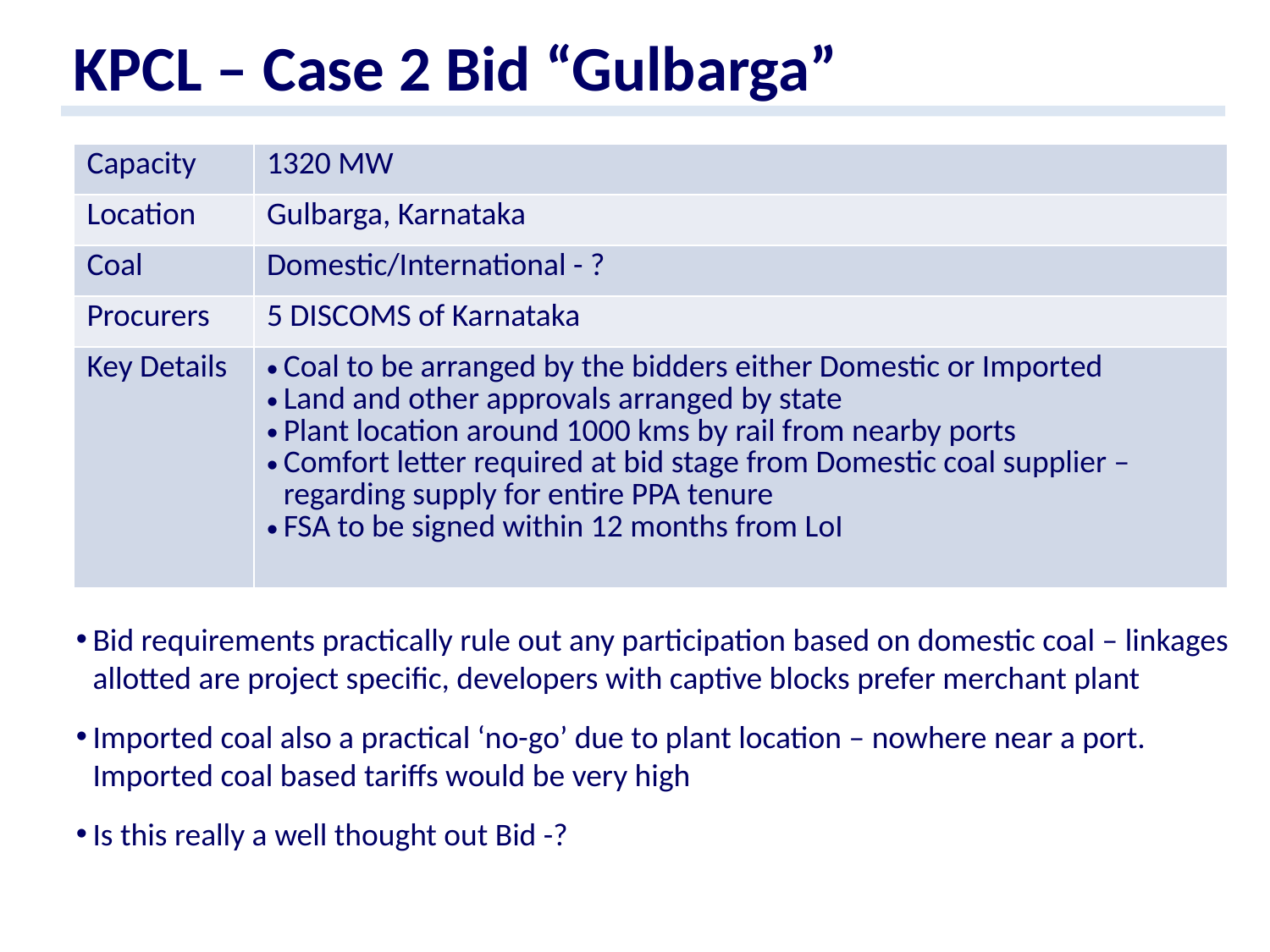

KPCL – Case 2 Bid “Gulbarga”

| Capacity | 1320 MW |
| --- | --- |
| Location | Gulbarga, Karnataka |
| Coal | Domestic/International - ? |
| Procurers | 5 DISCOMS of Karnataka |
| Key Details | Coal to be arranged by the bidders either Domestic or Imported Land and other approvals arranged by state Plant location around 1000 kms by rail from nearby ports Comfort letter required at bid stage from Domestic coal supplier – regarding supply for entire PPA tenure FSA to be signed within 12 months from LoI |
Bid requirements practically rule out any participation based on domestic coal – linkages allotted are project specific, developers with captive blocks prefer merchant plant
Imported coal also a practical ‘no-go’ due to plant location – nowhere near a port. Imported coal based tariffs would be very high
Is this really a well thought out Bid -?